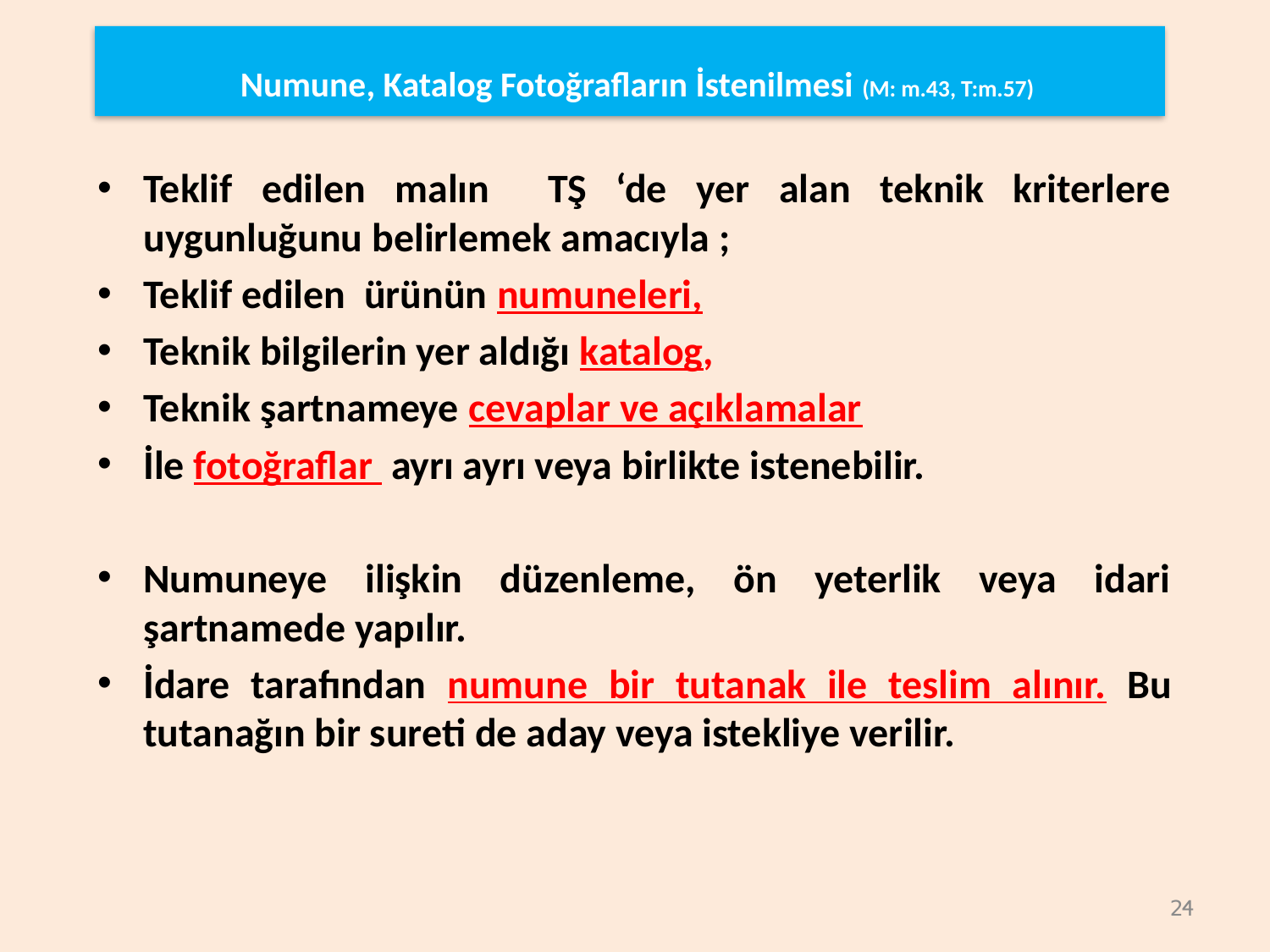

Numune, Katalog Fotoğrafların İstenilmesi (M: m.43, T:m.57)
Teklif edilen malın  TŞ ‘de yer alan teknik kriterlere uygunluğunu belirlemek amacıyla ;
Teklif edilen  ürünün numuneleri,
Teknik bilgilerin yer aldığı katalog,
Teknik şartnameye cevaplar ve açıklamalar
İle fotoğraflar  ayrı ayrı veya birlikte istenebilir.

Numuneye ilişkin düzenleme, ön yeterlik veya idari şartnamede yapılır.
İdare tarafından numune bir tutanak ile teslim alınır. Bu tutanağın bir sureti de aday veya istekliye verilir.

24